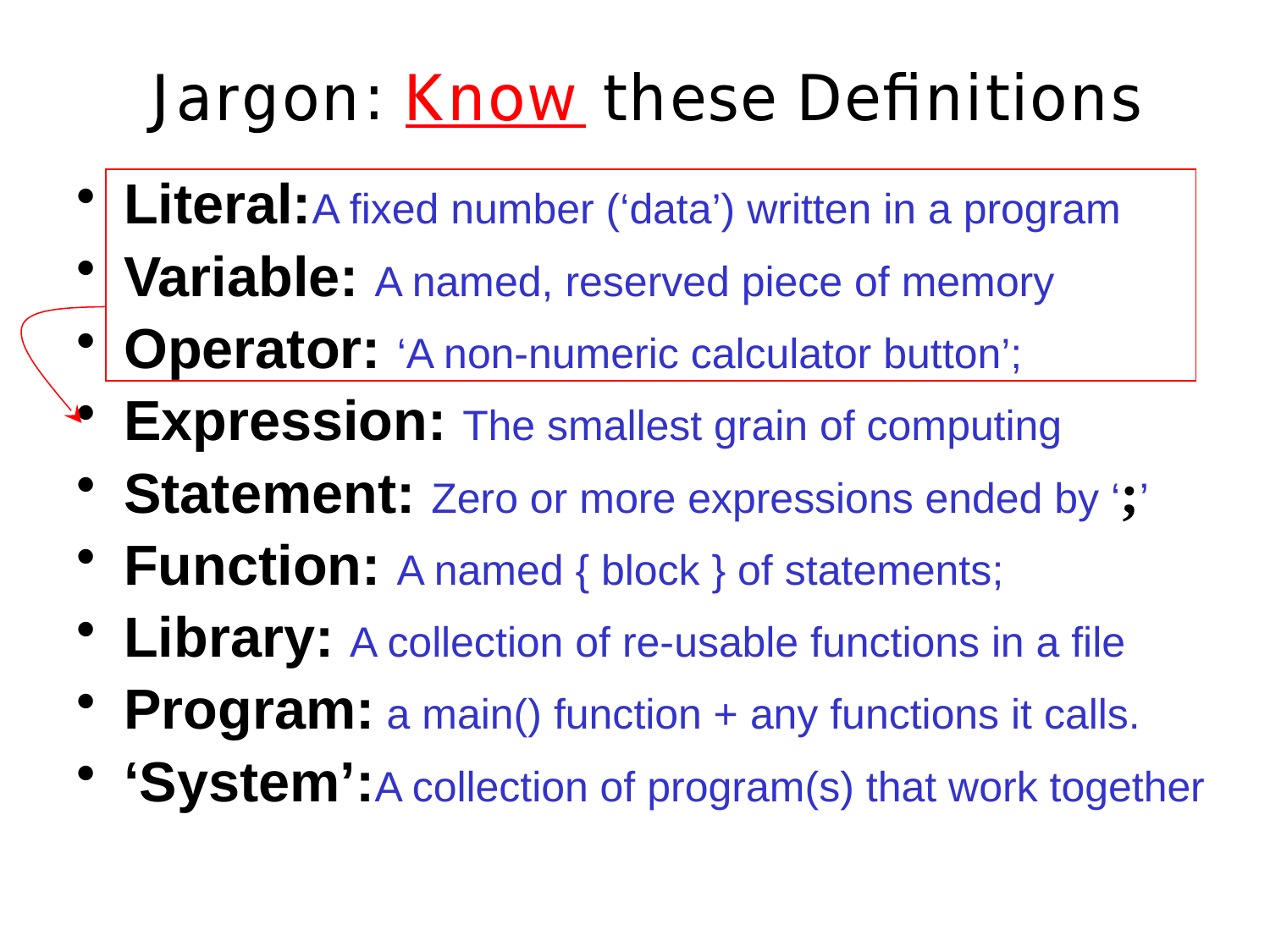

# Jargon: Know these Definitions
Literal:A fixed number (‘data’) written in a program
Variable: A named, reserved piece of memory
Operator: ‘A non-numeric calculator button’;
Expression: The smallest grain of computing
Statement: Zero or more expressions ended by ‘;’
Function: A named { block } of statements;
Library: A collection of re-usable functions in a file
Program: a main() function + any functions it calls.
‘System’:A collection of program(s) that work together